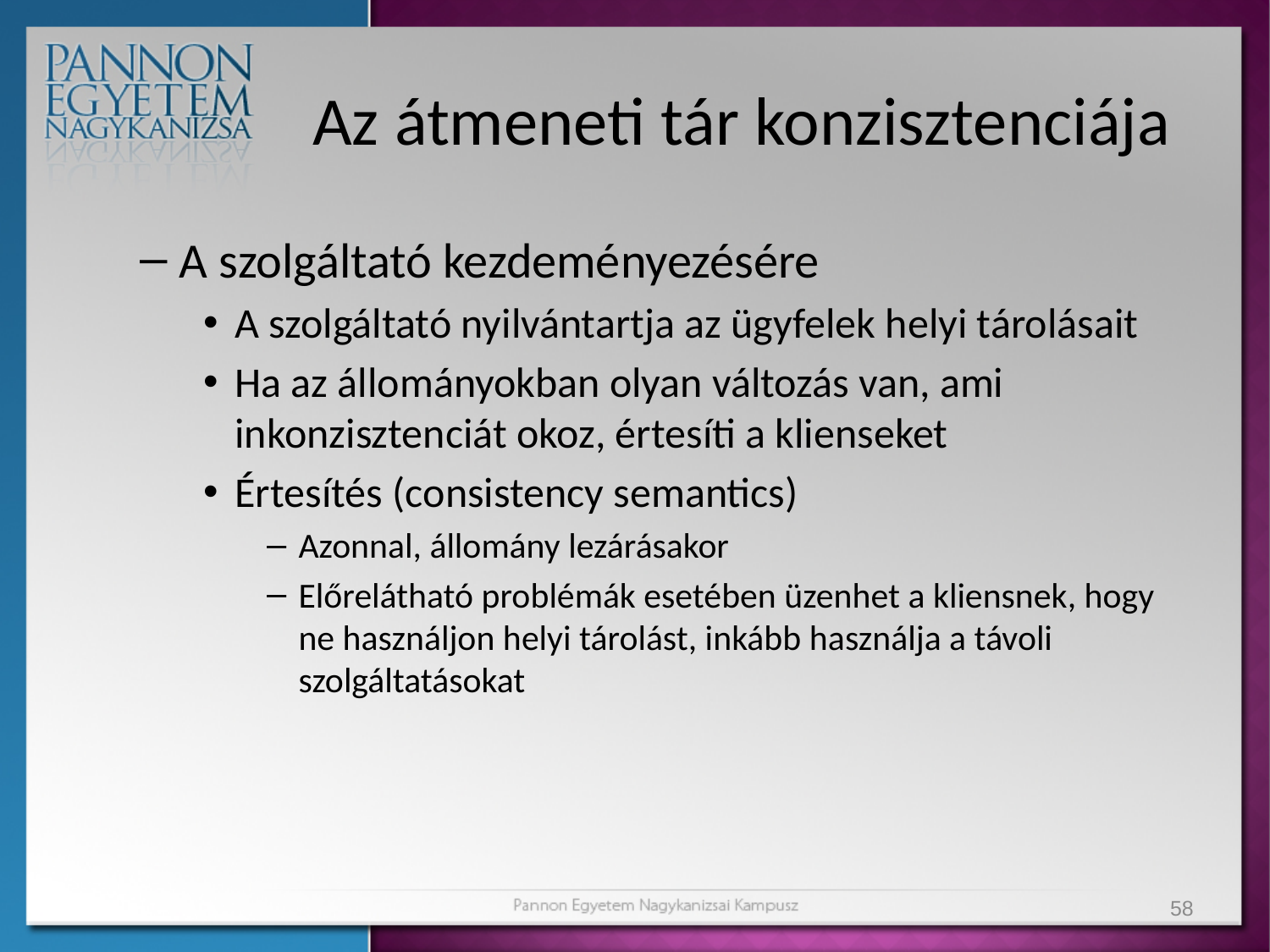

# Az átmeneti tár konzisztenciája
A szolgáltató kezdeményezésére
A szolgáltató nyilvántartja az ügyfelek helyi tárolásait
Ha az állományokban olyan változás van, ami inkonzisztenciát okoz, értesíti a klienseket
Értesítés (consistency semantics)
Azonnal, állomány lezárásakor
Előrelátható problémák esetében üzenhet a kliensnek, hogy ne használjon helyi tárolást, inkább használja a távoli szolgáltatásokat
58